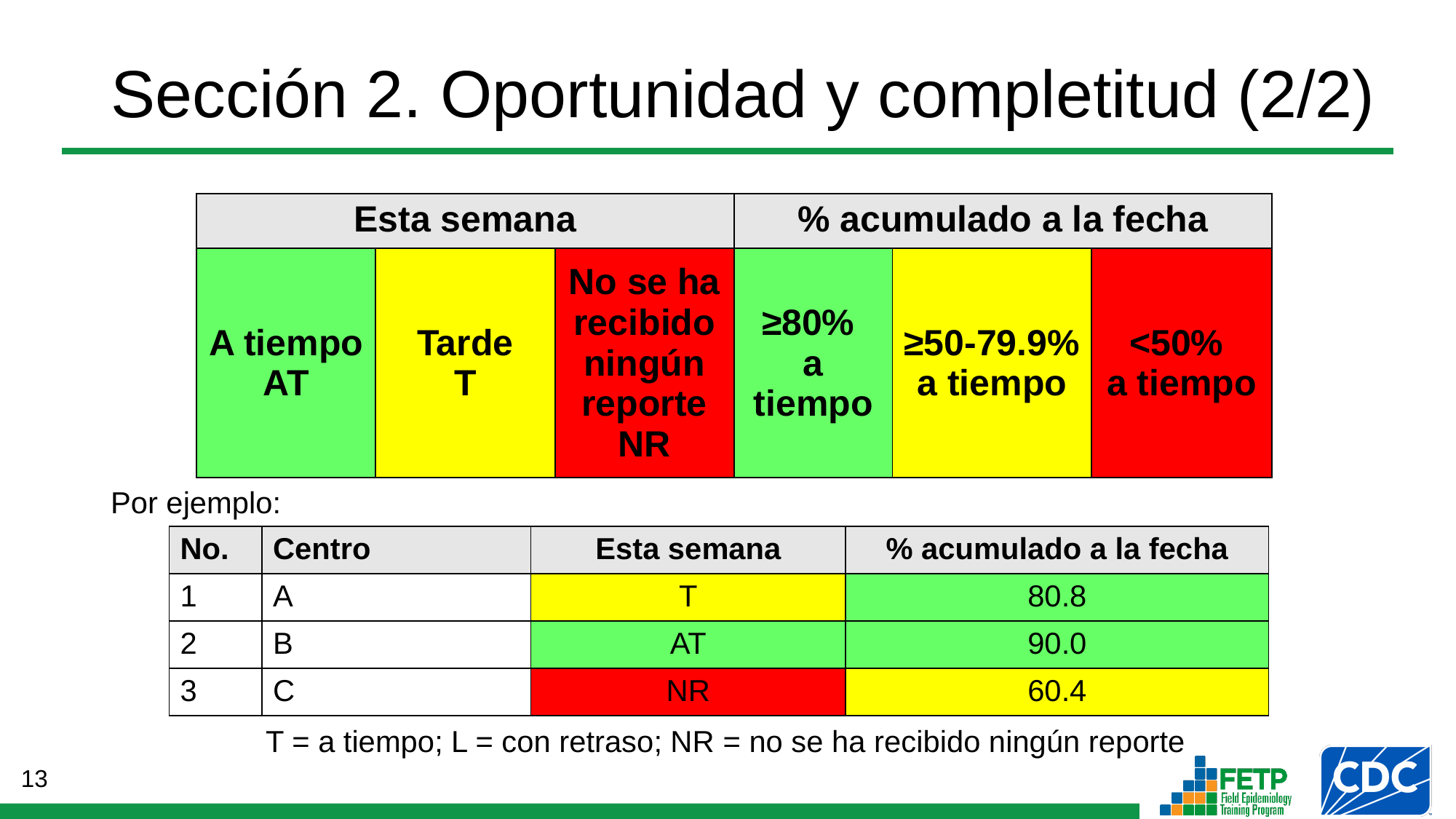

# Sección 2. Oportunidad y completitud (2/2)
| Esta semana |  |  | % acumulado a la fecha |  |  |
| --- | --- | --- | --- | --- | --- |
| A tiempo AT | Tarde T | No se ha recibido ningún reporte NR | ≥80% a tiempo | ≥50-79.9% a tiempo | <50% a tiempo |
Por ejemplo:
| No. | Centro | Esta semana | % acumulado a la fecha |
| --- | --- | --- | --- |
| 1 | A | T | 80.8 |
| 2 | B | AT | 90.0 |
| 3 | C | NR | 60.4 |
T = a tiempo; L = con retraso; NR = no se ha recibido ningún reporte